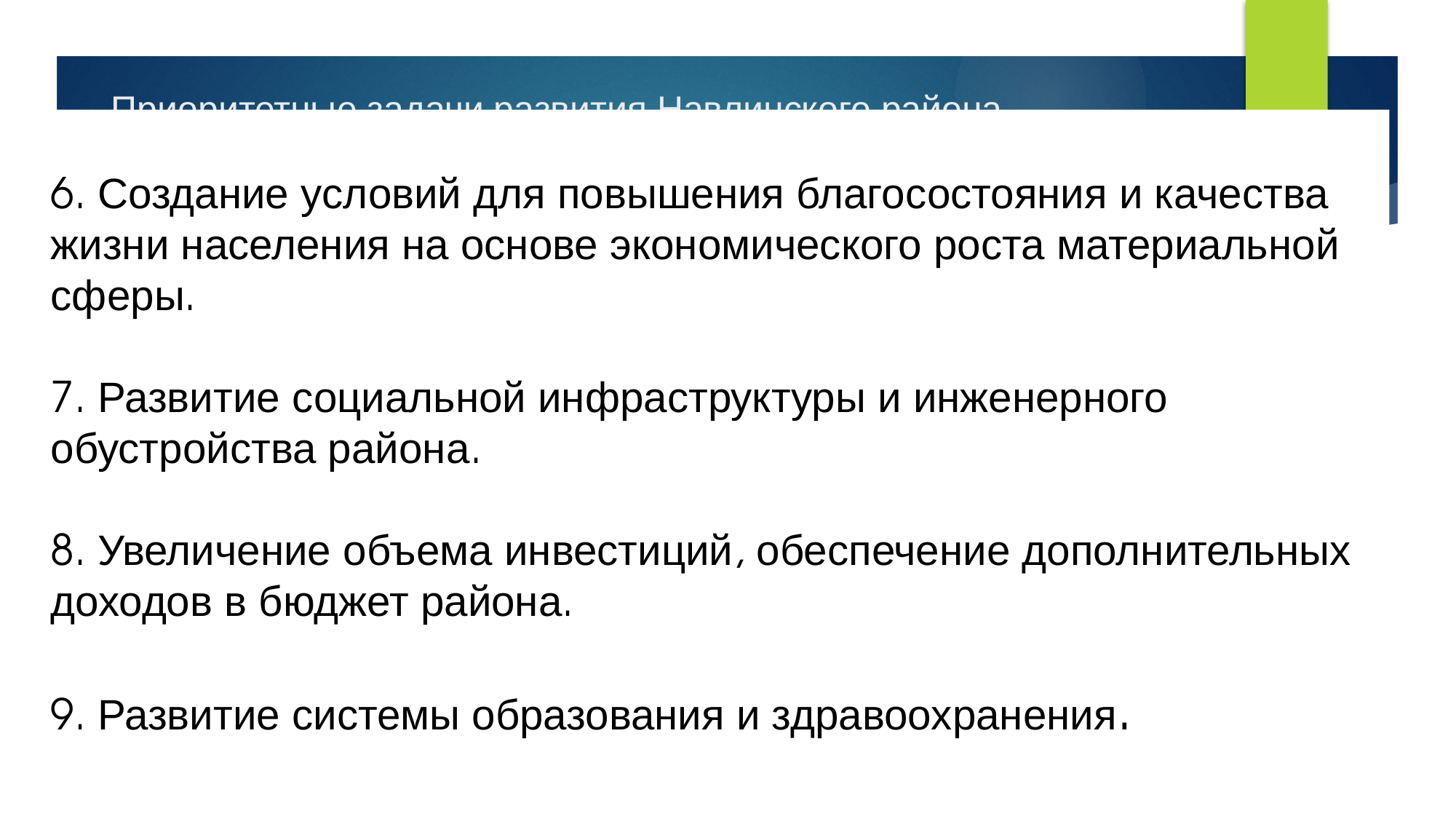

# Приоритетные задачи развития Навлинского района

6. Создание условий для повышения благосостояния и качества жизни населения на основе экономического роста материальной сферы.

7. Развитие социальной инфраструктуры и инженерного обустройства района.

8. Увеличение объема инвестиций, обеспечение дополнительных доходов в бюджет района.

9. Развитие системы образования и здравоохранения.